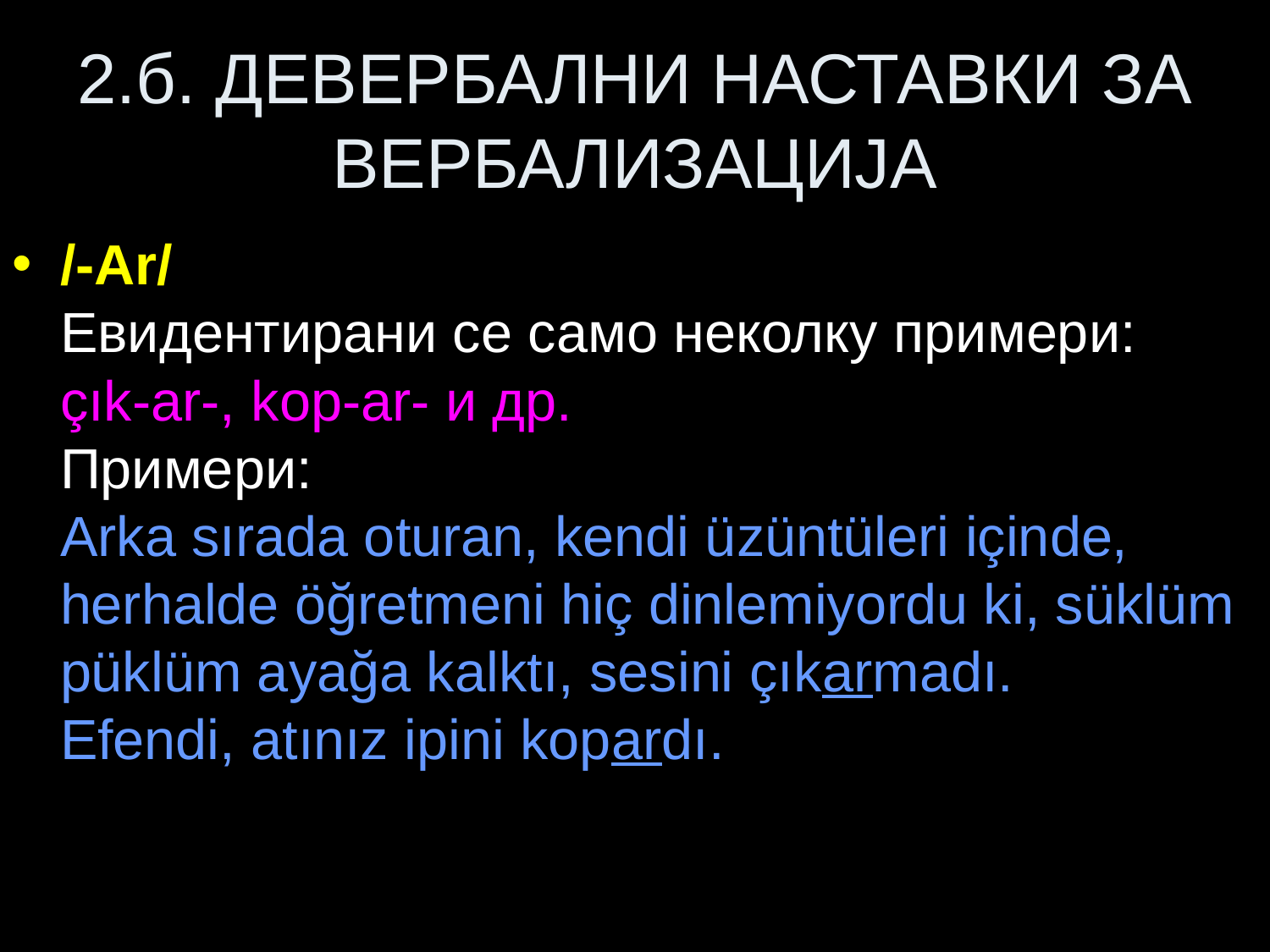

# 2.б. ДЕВЕРБАЛНИ НАСТАВКИ ЗА ВЕРБАЛИЗАЦИЈА
/-Ar/
Евидентирани се само неколку примери:
çık-ar-, kop-ar- и др.
Примери:
Arka sırada oturan, kendi üzüntüleri içinde, herhalde öğretmeni hiç dinlemiyordu ki, süklüm püklüm ayağa kalktı, sesini çıkarmadı.
Efendi, atınız ipini kopardı.